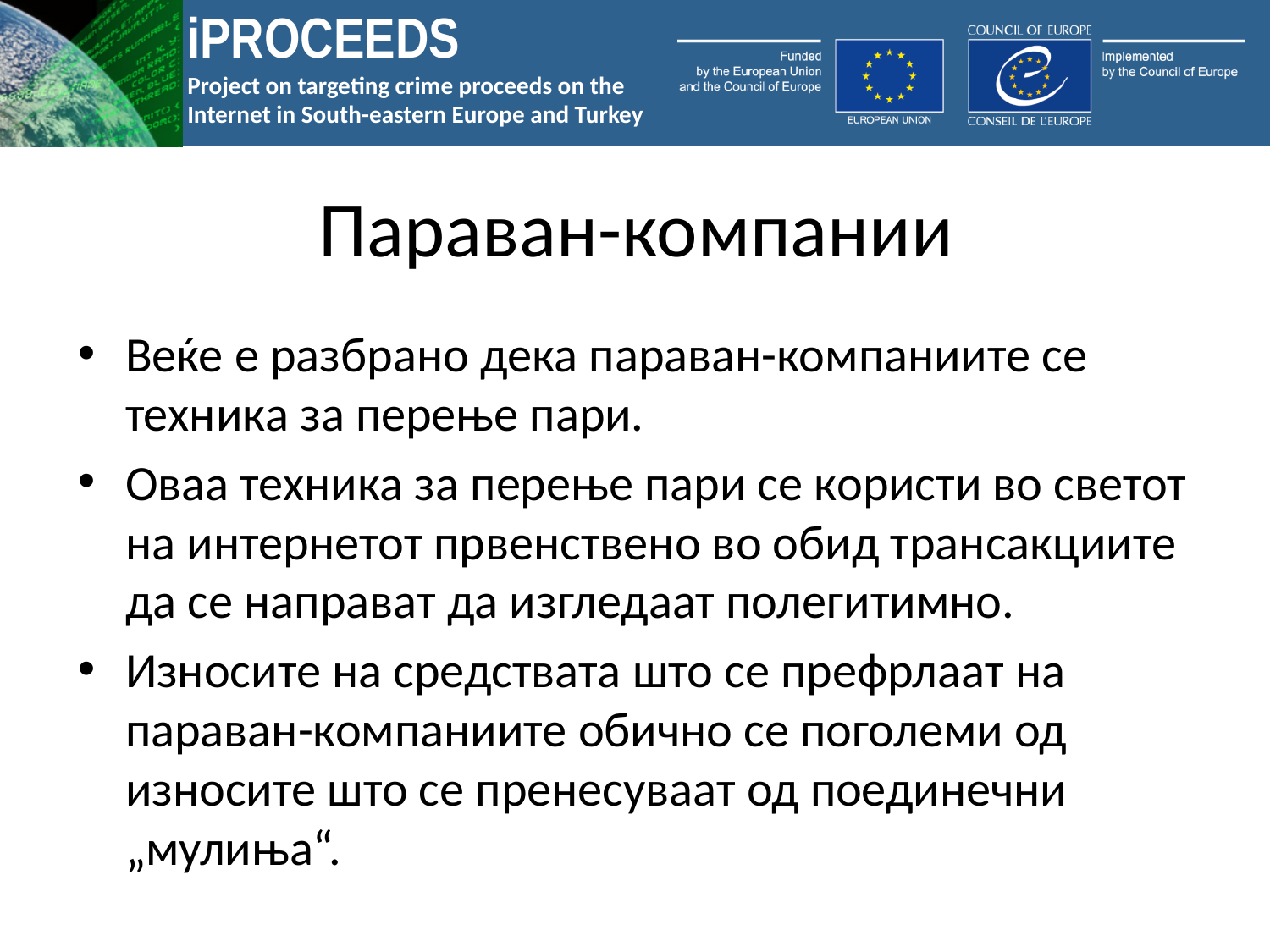

# Параван-компании
Веќе е разбрано дека параван-компаниите се техника за перење пари.
Оваа техника за перење пари се користи во светот на интернетот првенствено во обид трансакциите да се направат да изгледаат полегитимно.
Износите на средствата што се префрлаат на параван-компаниите обично се поголеми од износите што се пренесуваат од поединечни „мулиња“.